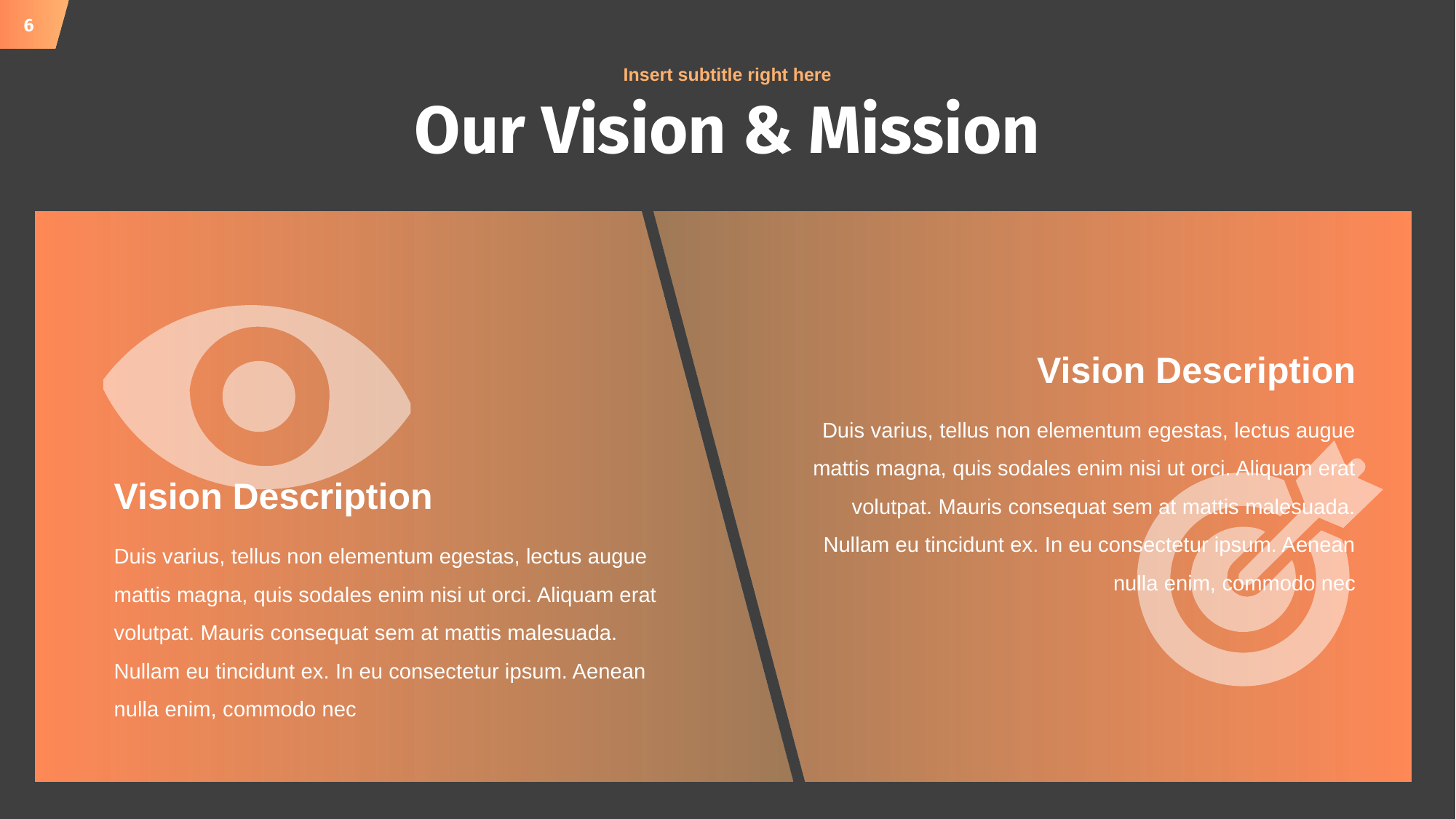

6
Insert subtitle right here
# Our Vision & Mission

Vision Description
Duis varius, tellus non elementum egestas, lectus augue mattis magna, quis sodales enim nisi ut orci. Aliquam erat volutpat. Mauris consequat sem at mattis malesuada. Nullam eu tincidunt ex. In eu consectetur ipsum. Aenean nulla enim, commodo nec

Vision Description
Duis varius, tellus non elementum egestas, lectus augue mattis magna, quis sodales enim nisi ut orci. Aliquam erat volutpat. Mauris consequat sem at mattis malesuada. Nullam eu tincidunt ex. In eu consectetur ipsum. Aenean nulla enim, commodo nec